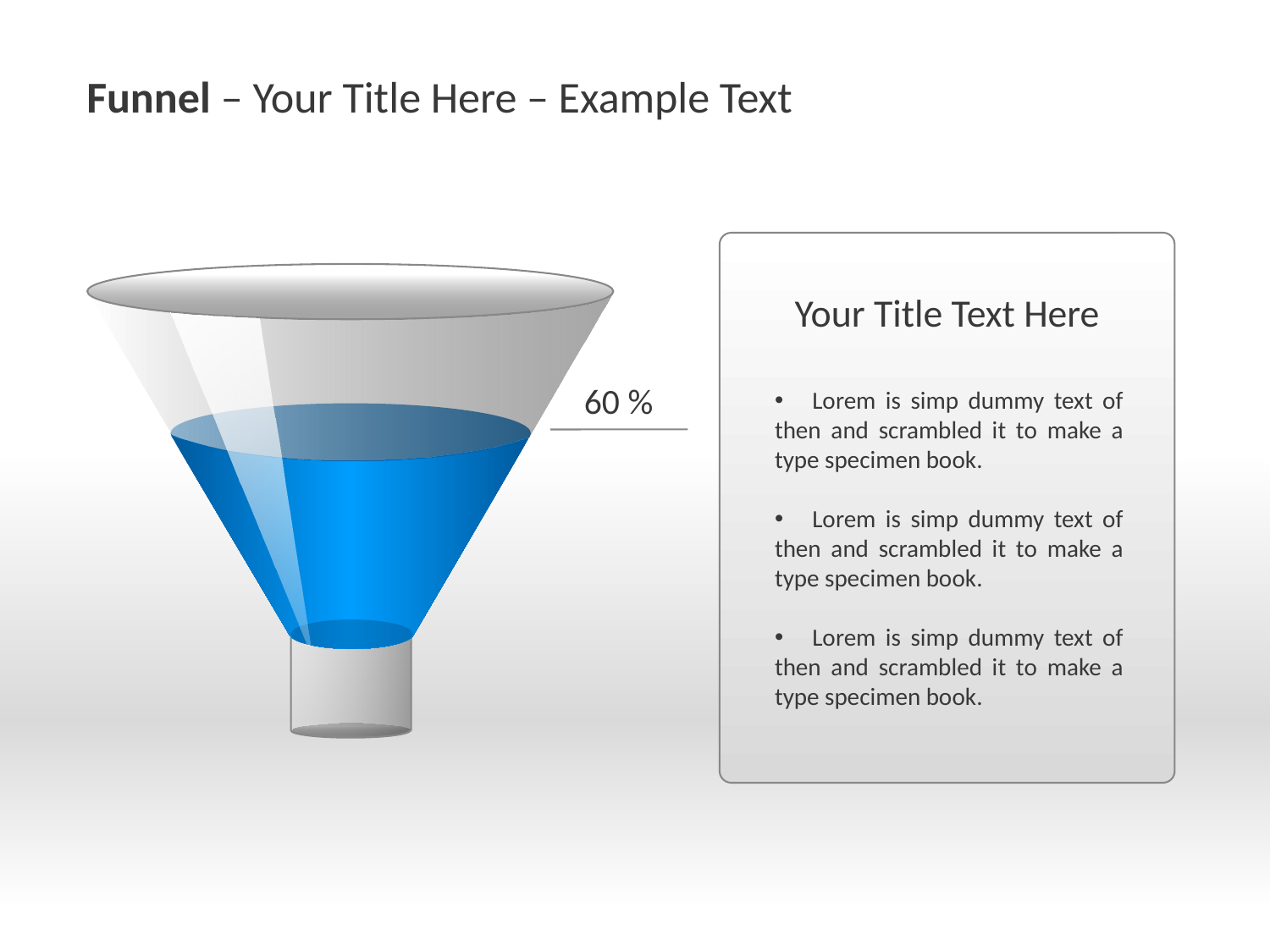

Funnel – Your Title Here – Example Text

Your Title Text Here

60 %
   Lorem is simp dummy text of then and scrambled it to make a type specimen book.

   Lorem is simp dummy text of then and scrambled it to make a type specimen book.

   Lorem is simp dummy text of then and scrambled it to make a type specimen book.